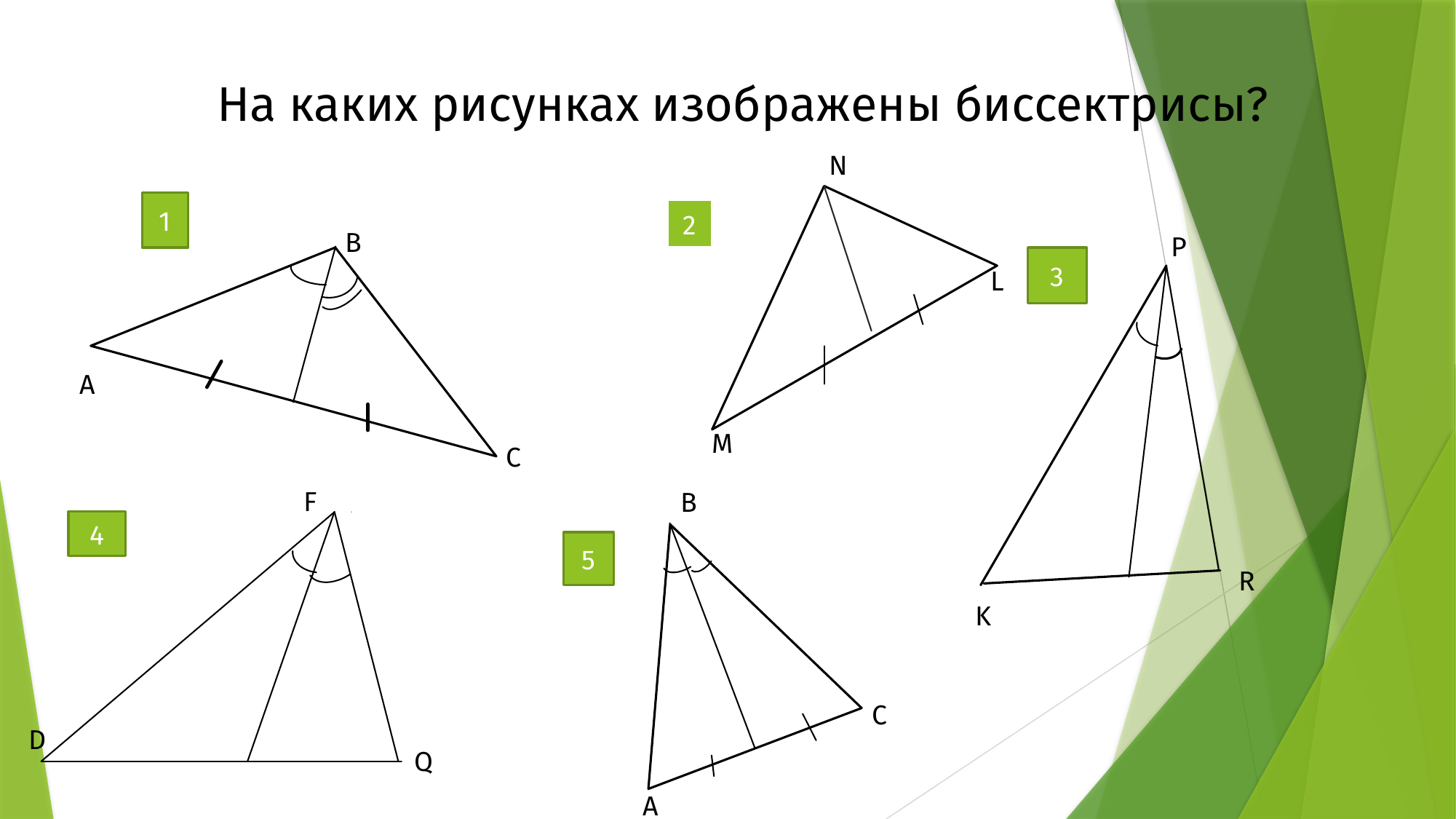

На каких рисунках изображены биссектрисы?
N
1
2
В
P

3

L

А
M
С
F
B
4

5

R
K
C
D
Q
A